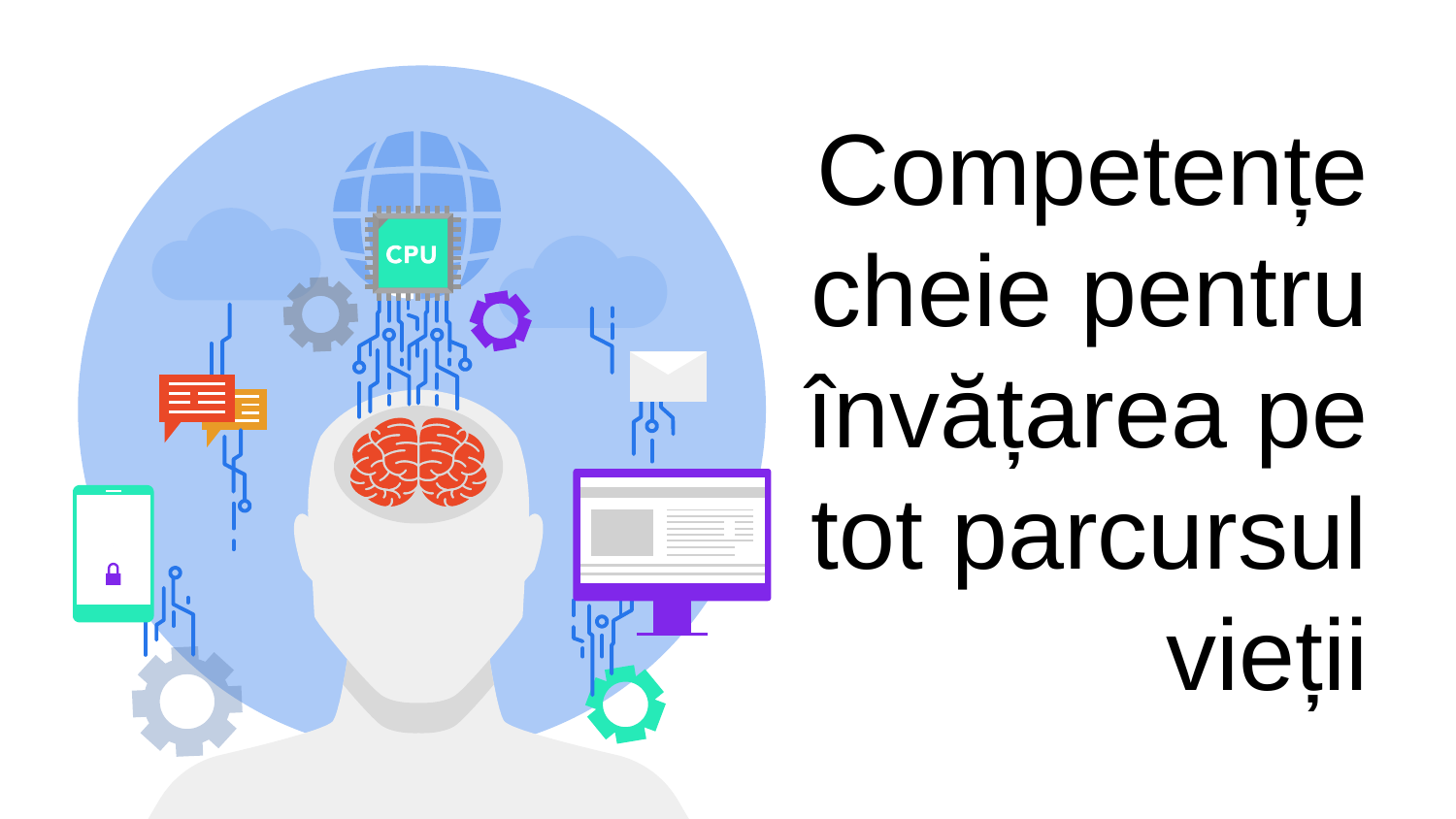

# Competențe cheie pentru învățarea pe tot parcursul vieții